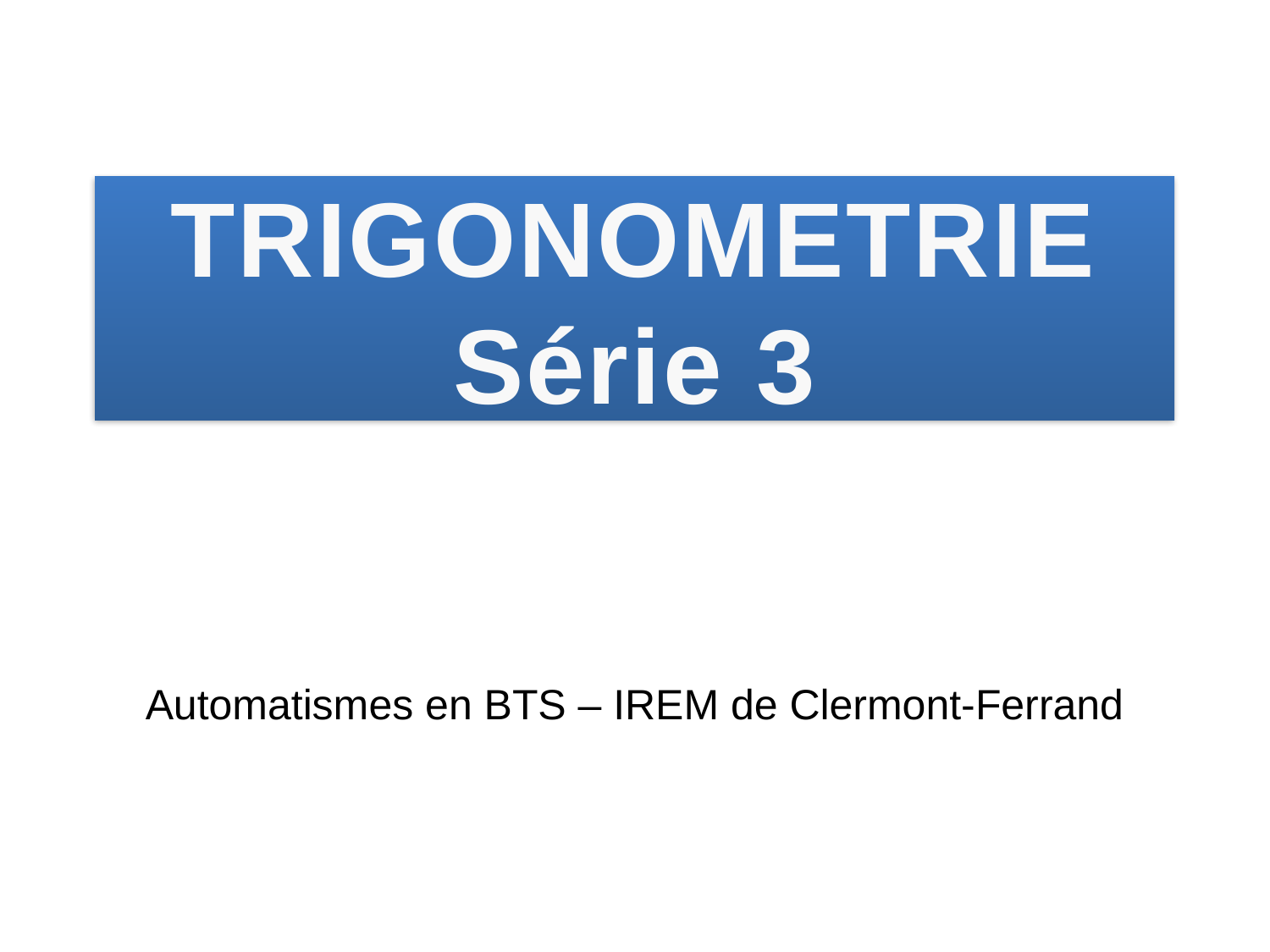

# TRIGONOMETRIE Série 3
Automatismes en BTS – IREM de Clermont-Ferrand